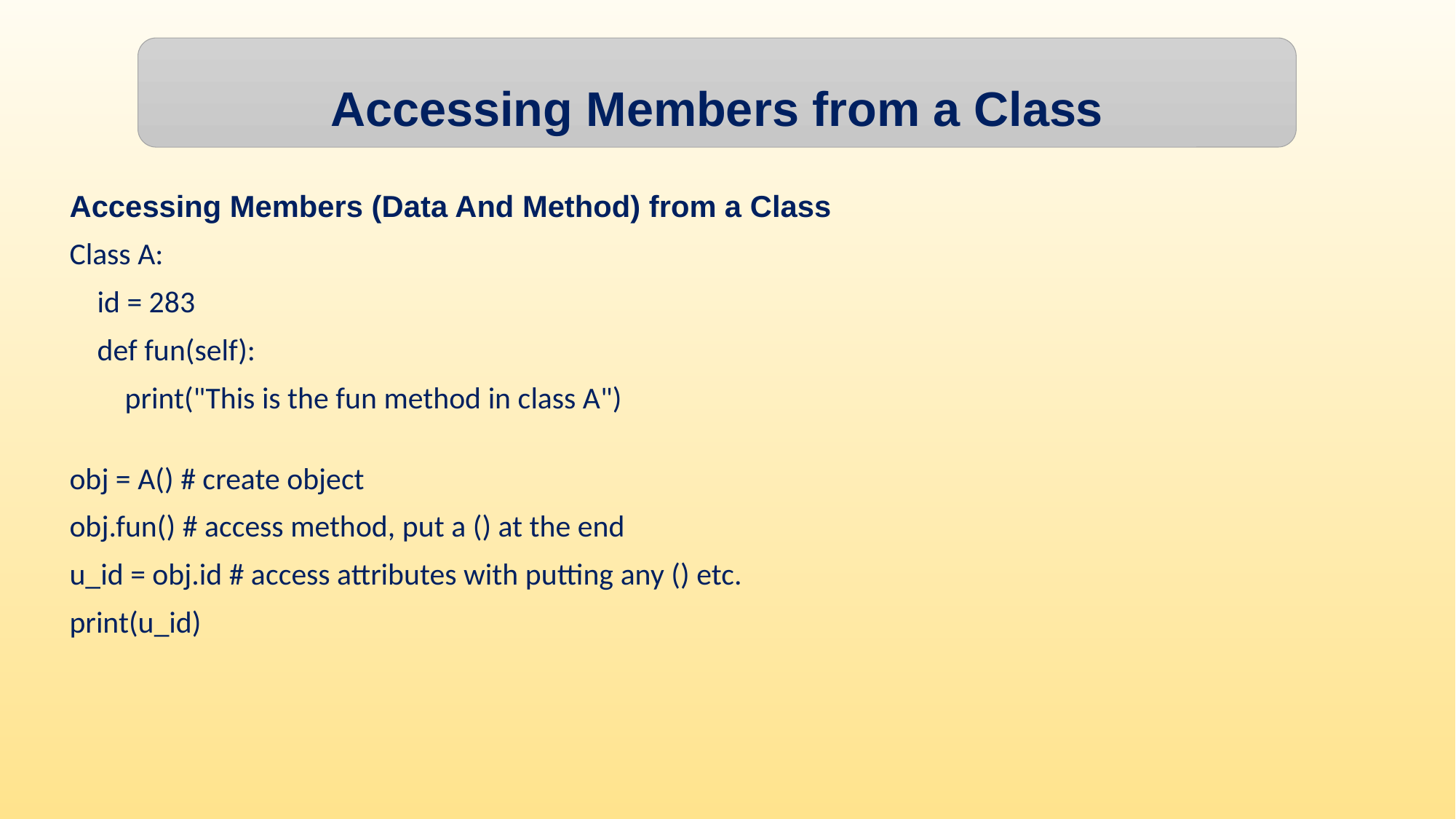

Accessing Members from a Class
Accessing Members (Data And Method) from a Class
Class A:
    id = 283
    def fun(self):
        print("This is the fun method in class A")
obj = A() # create object
obj.fun() # access method, put a () at the end
u_id = obj.id # access attributes with putting any () etc.
print(u_id)